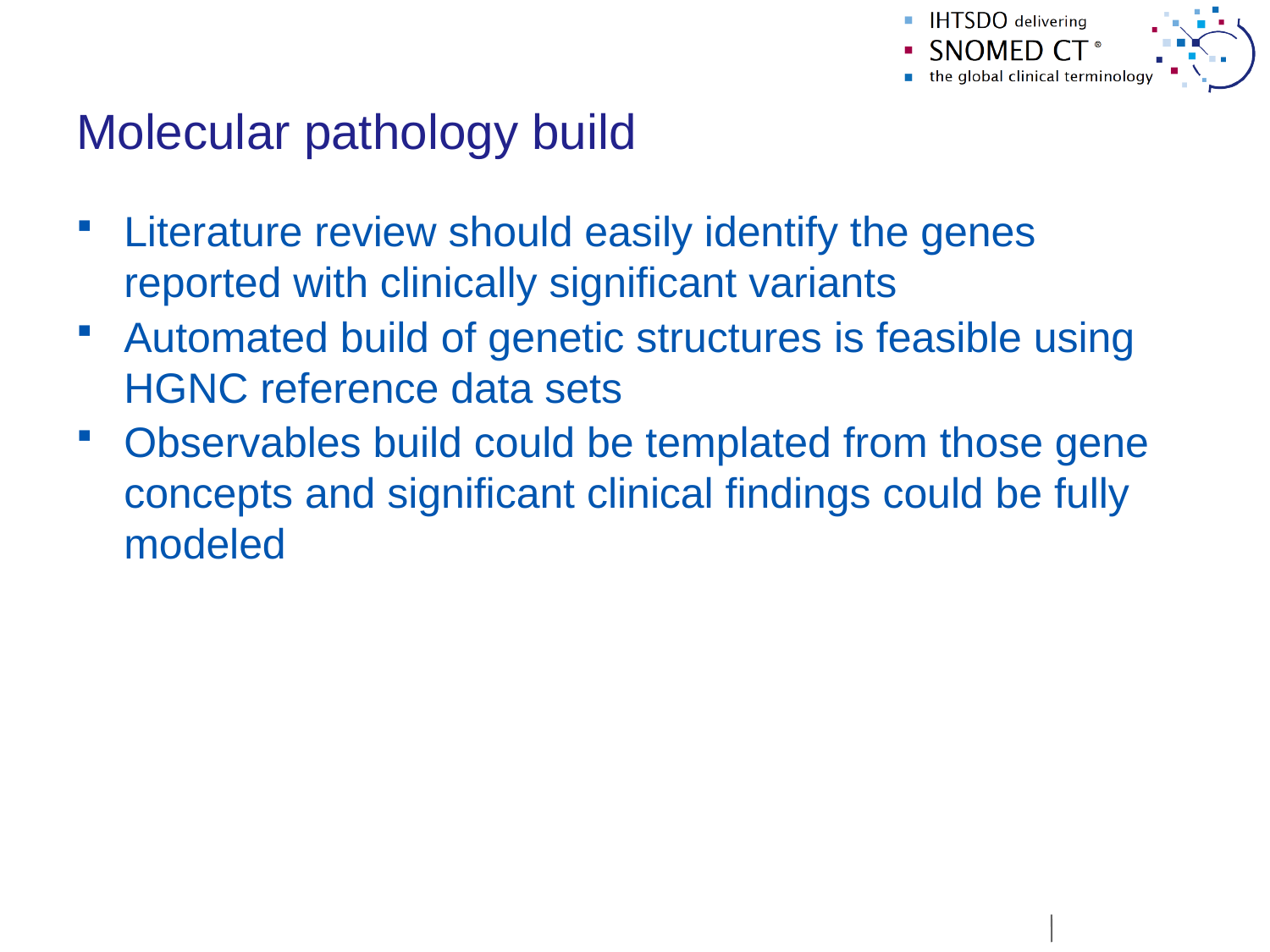

# Molecular pathology build
Literature review should easily identify the genes reported with clinically significant variants
Automated build of genetic structures is feasible using HGNC reference data sets
Observables build could be templated from those gene concepts and significant clinical findings could be fully modeled